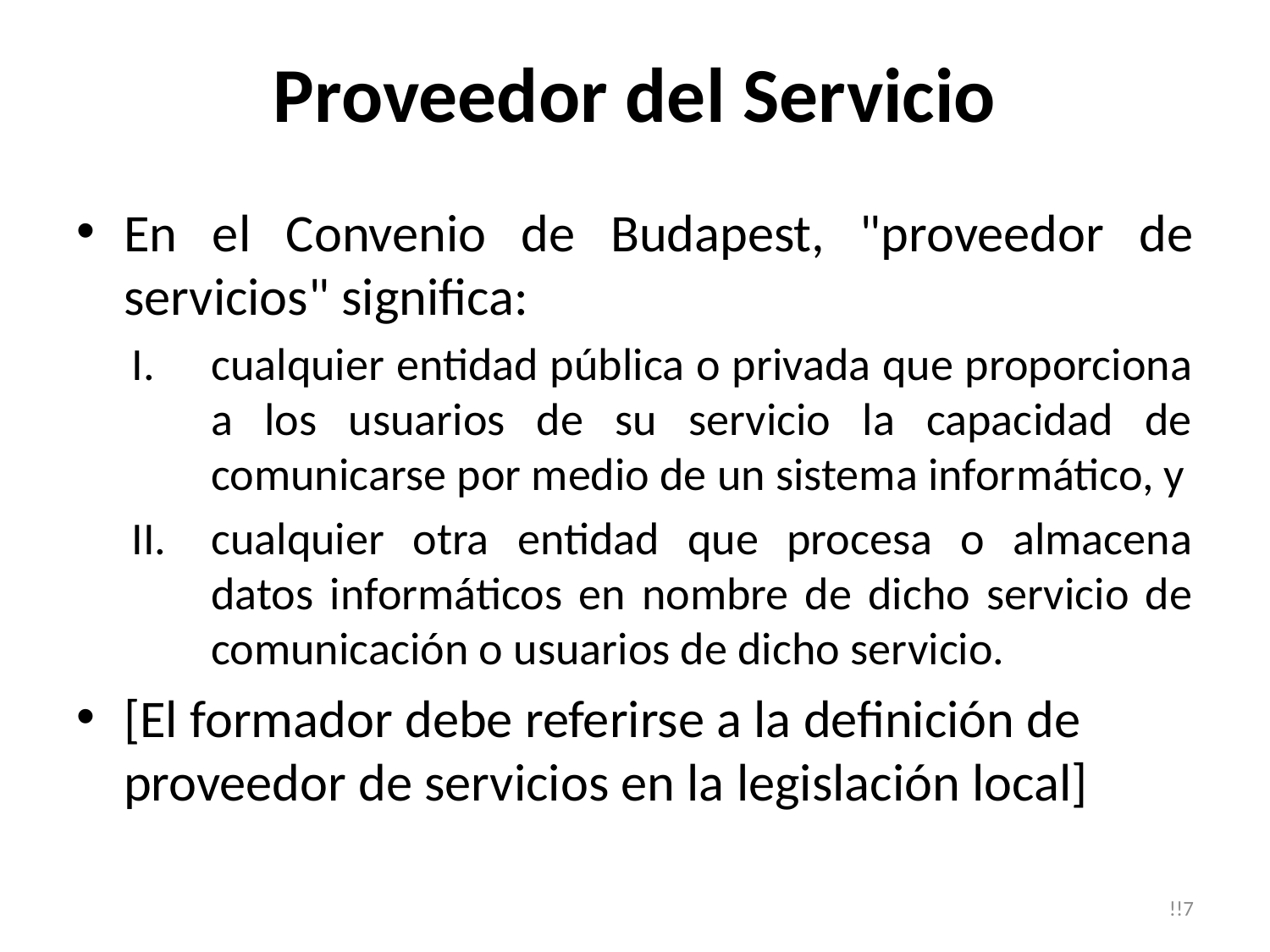

# Proveedor del Servicio
En el Convenio de Budapest, "proveedor de servicios" significa:
cualquier entidad pública o privada que proporciona a los usuarios de su servicio la capacidad de comunicarse por medio de un sistema informático, y
cualquier otra entidad que procesa o almacena datos informáticos en nombre de dicho servicio de comunicación o usuarios de dicho servicio.
[El formador debe referirse a la definición de proveedor de servicios en la legislación local]
!!7